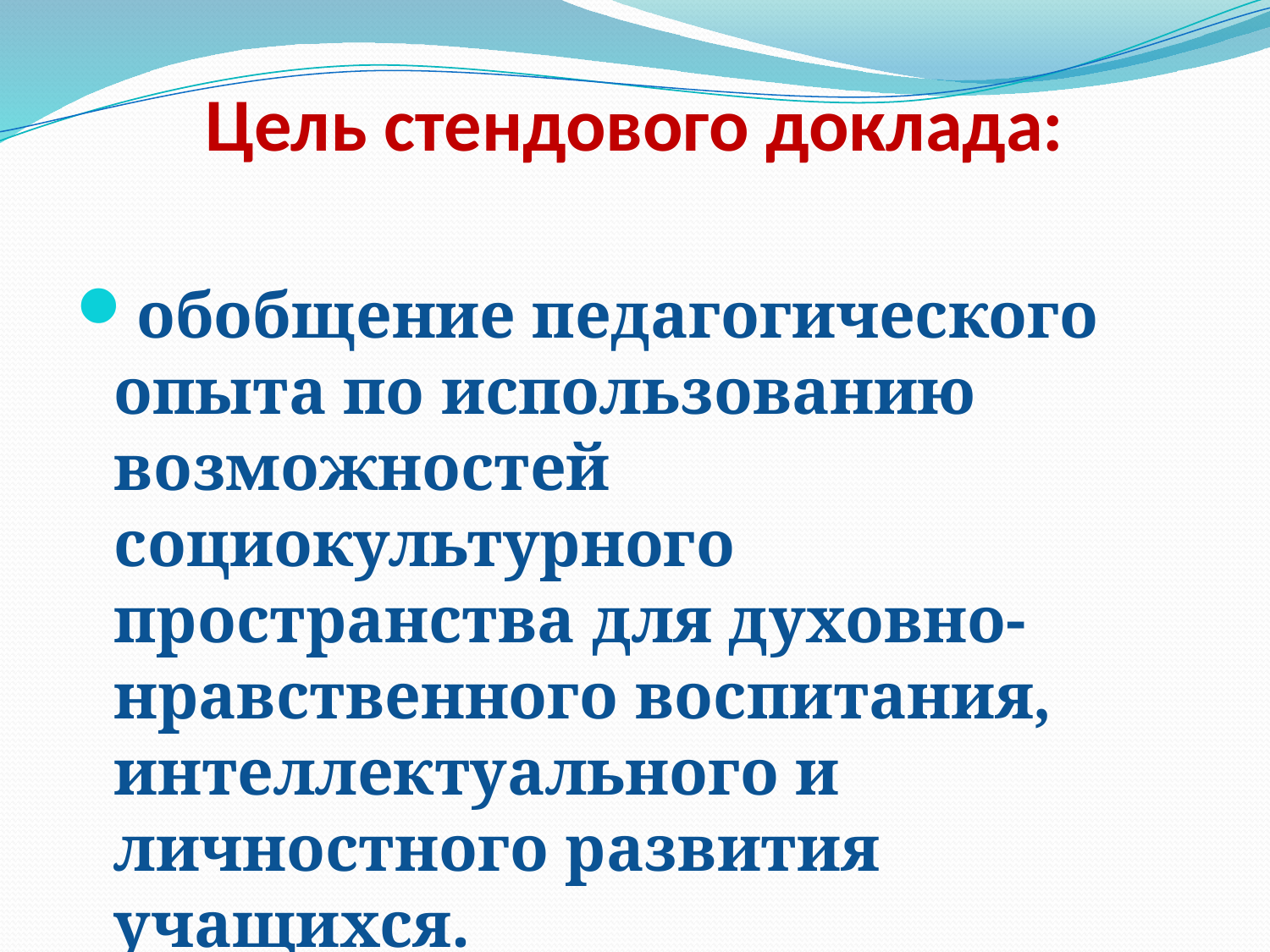

# Цель стендового доклада:
обобщение педагогического опыта по использованию возможностей социокультурного пространства для духовно-нравственного воспитания, интеллектуального и личностного развития учащихся.